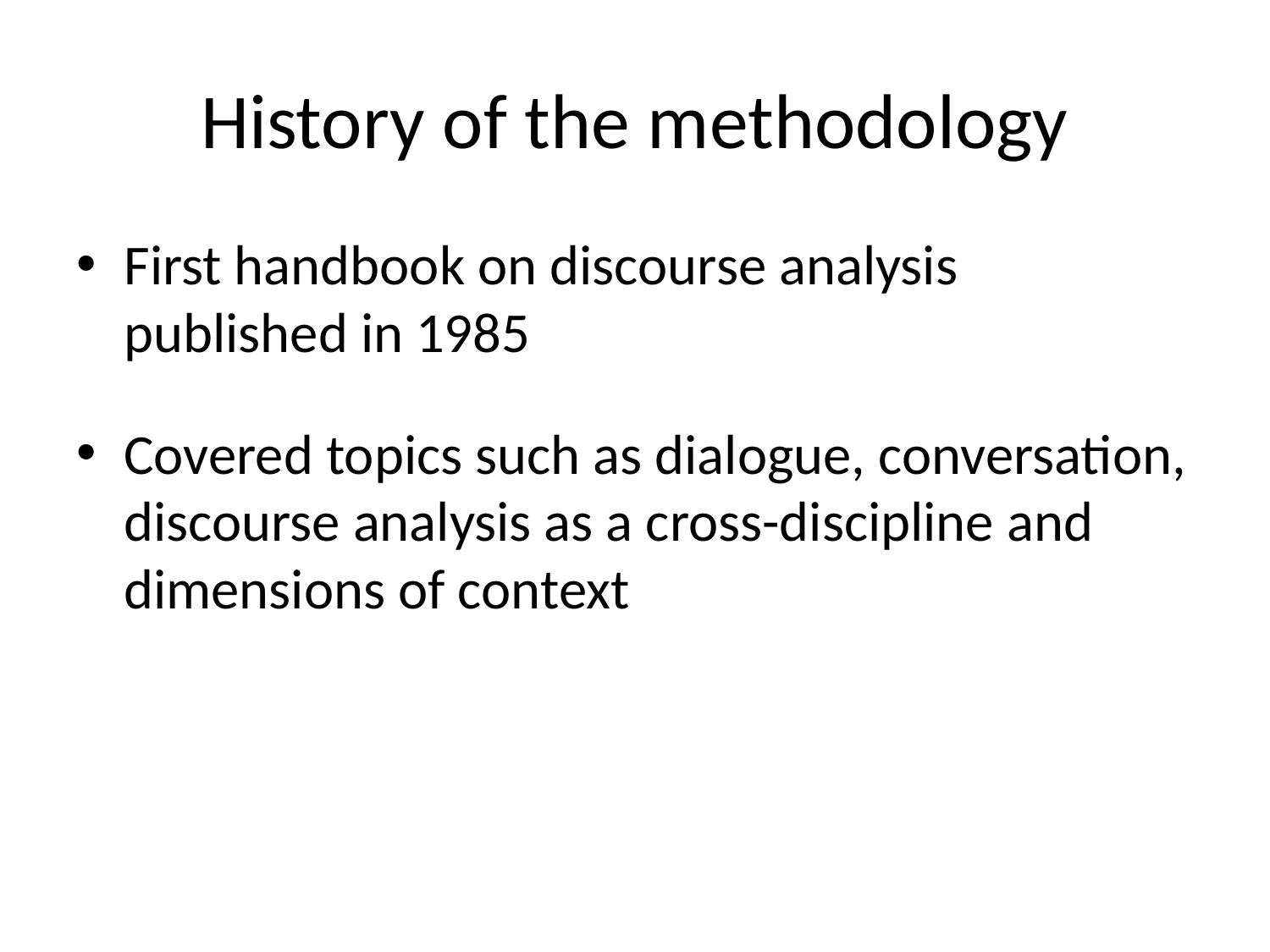

# History of the methodology
First handbook on discourse analysis published in 1985
Covered topics such as dialogue, conversation, discourse analysis as a cross-discipline and dimensions of context